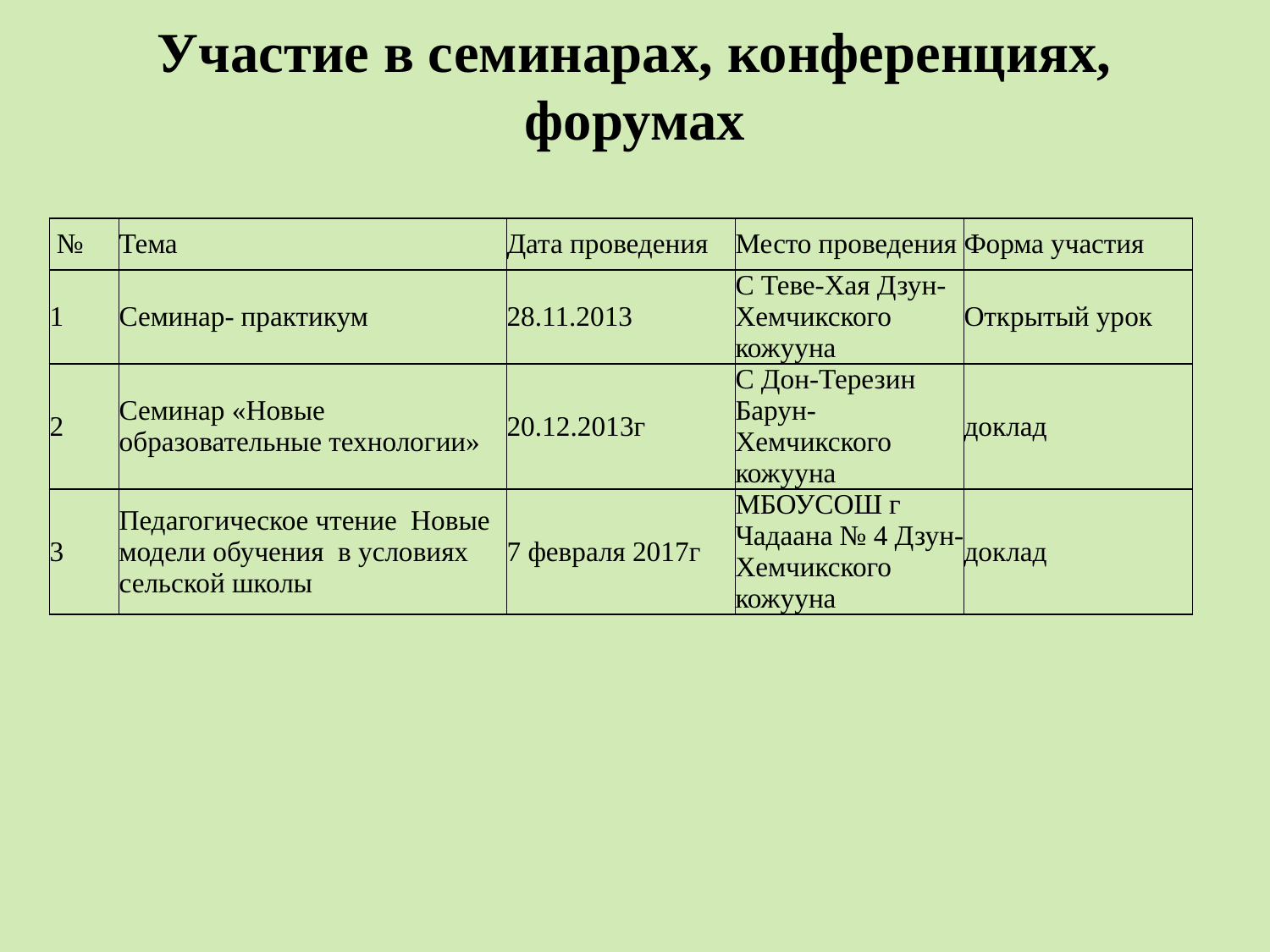

# Участие в семинарах, конференциях, форумах
| № | Тема | Дата проведения | Место проведения | Форма участия |
| --- | --- | --- | --- | --- |
| 1 | Семинар- практикум | 28.11.2013 | С Теве-Хая Дзун-Хемчикского кожууна | Открытый урок |
| 2 | Семинар «Новые образовательные технологии» | 20.12.2013г | С Дон-Терезин Барун-Хемчикского кожууна | доклад |
| 3 | Педагогическое чтение Новые модели обучения в условиях сельской школы | 7 февраля 2017г | МБОУСОШ г Чадаана № 4 Дзун-Хемчикского кожууна | доклад |